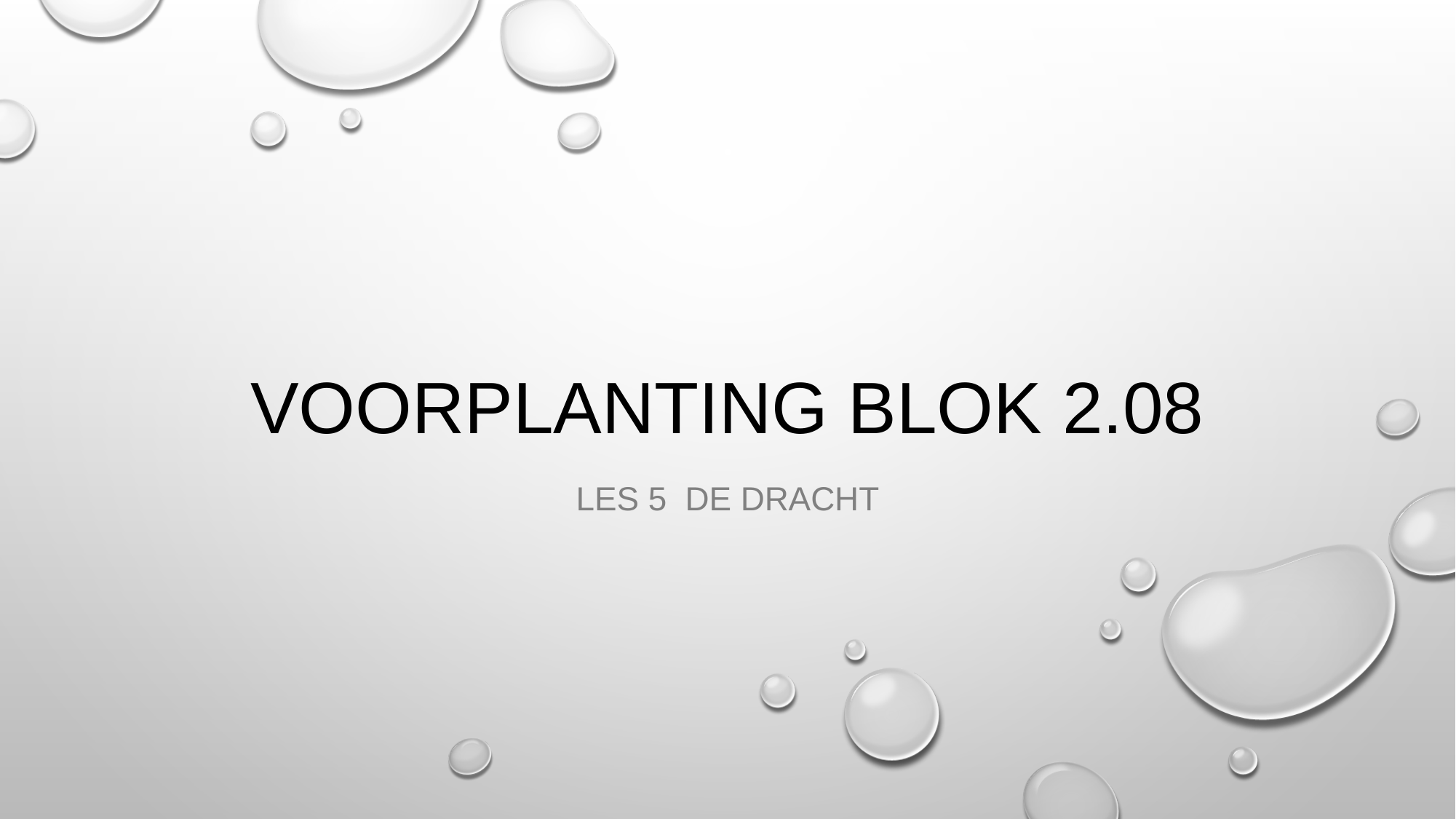

# Voorplanting blok 2.08
Les 5	De dracht